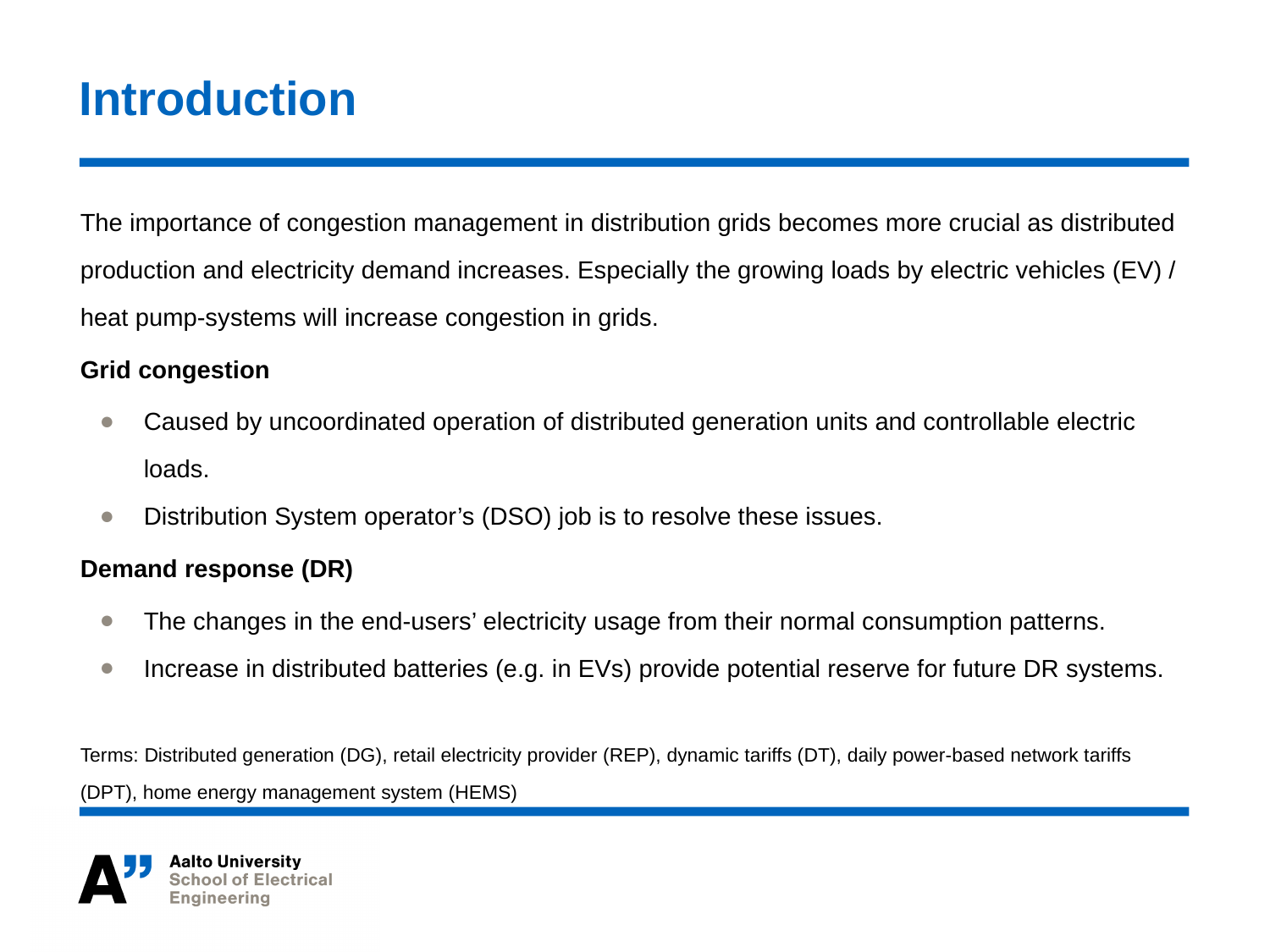

# Introduction
The importance of congestion management in distribution grids becomes more crucial as distributed production and electricity demand increases. Especially the growing loads by electric vehicles (EV) / heat pump-systems will increase congestion in grids.
Grid congestion
Caused by uncoordinated operation of distributed generation units and controllable electric loads.
Distribution System operator’s (DSO) job is to resolve these issues.
Demand response (DR)
The changes in the end-users’ electricity usage from their normal consumption patterns.
Increase in distributed batteries (e.g. in EVs) provide potential reserve for future DR systems.

Terms: Distributed generation (DG), retail electricity provider (REP), dynamic tariffs (DT), daily power-based network tariffs (DPT), home energy management system (HEMS)